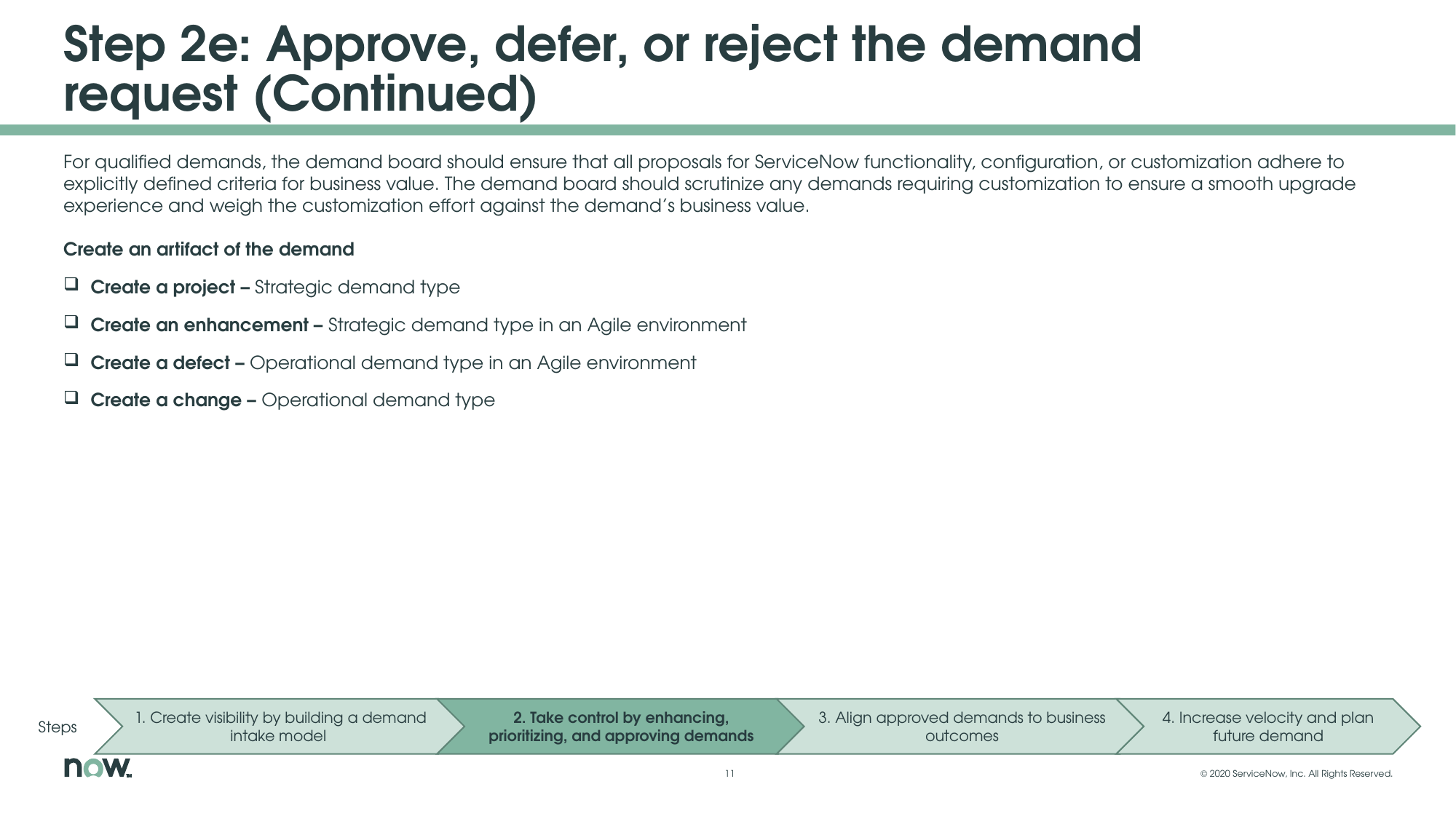

# Step 2e: Approve, defer, or reject the demand request (Continued)

For qualified demands, the demand board should ensure that all proposals for ServiceNow functionality, configuration, or customization adhere to explicitly defined criteria for business value. The demand board should scrutinize any demands requiring customization to ensure a smooth upgrade experience and weigh the customization effort against the demand’s business value.
Create an artifact of the demand
Create a project – Strategic demand type
Create an enhancement – Strategic demand type in an Agile environment
Create a defect – Operational demand type in an Agile environment
Create a change – Operational demand type
Steps
1. Create visibility by building a demand intake model
2. Take control by enhancing, prioritizing, and approving demands
3. Align approved demands to business outcomes
4. Increase velocity and plan future demand